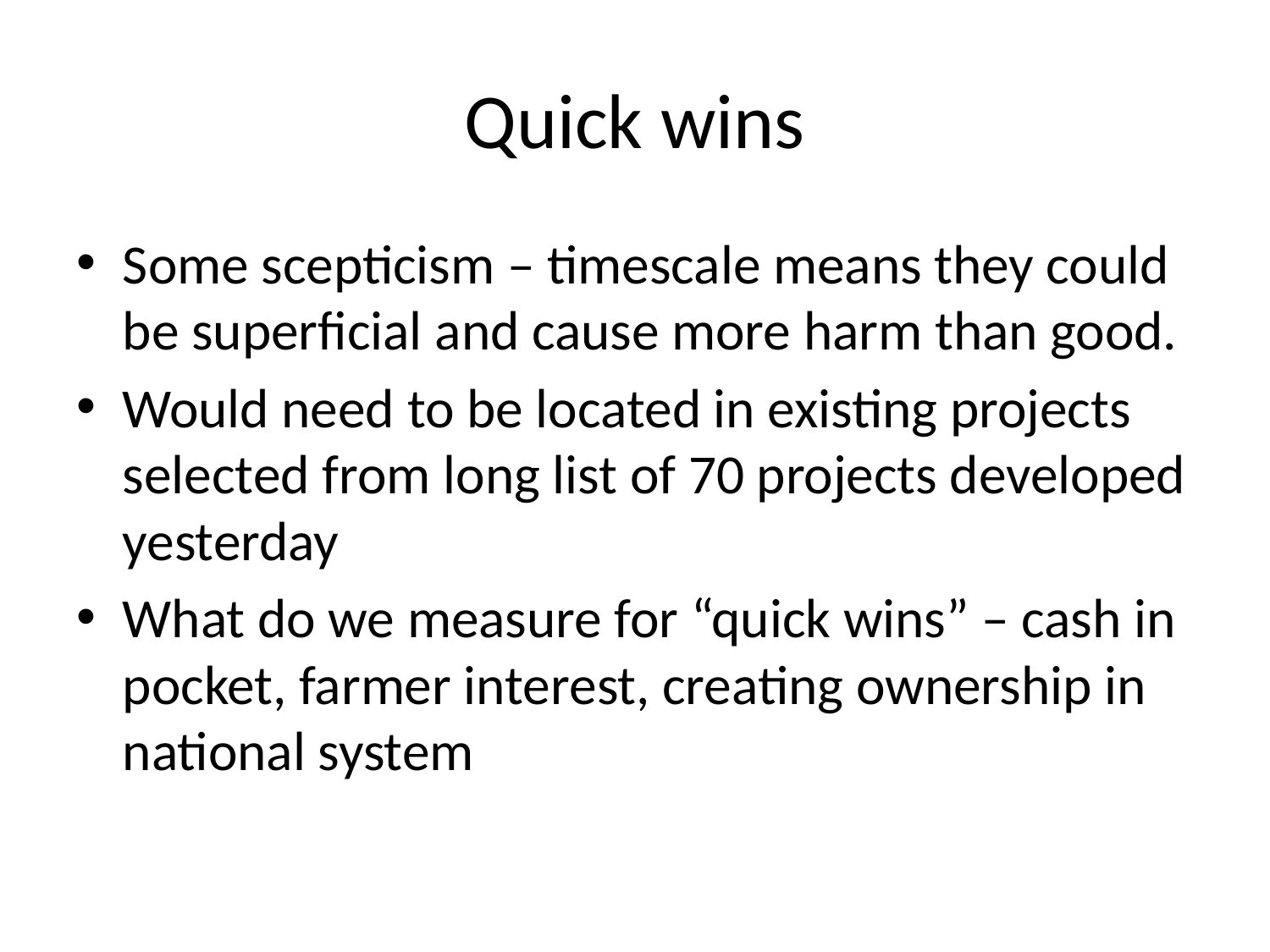

# Quick wins
Some scepticism – timescale means they could be superficial and cause more harm than good.
Would need to be located in existing projects selected from long list of 70 projects developed yesterday
What do we measure for “quick wins” – cash in pocket, farmer interest, creating ownership in national system